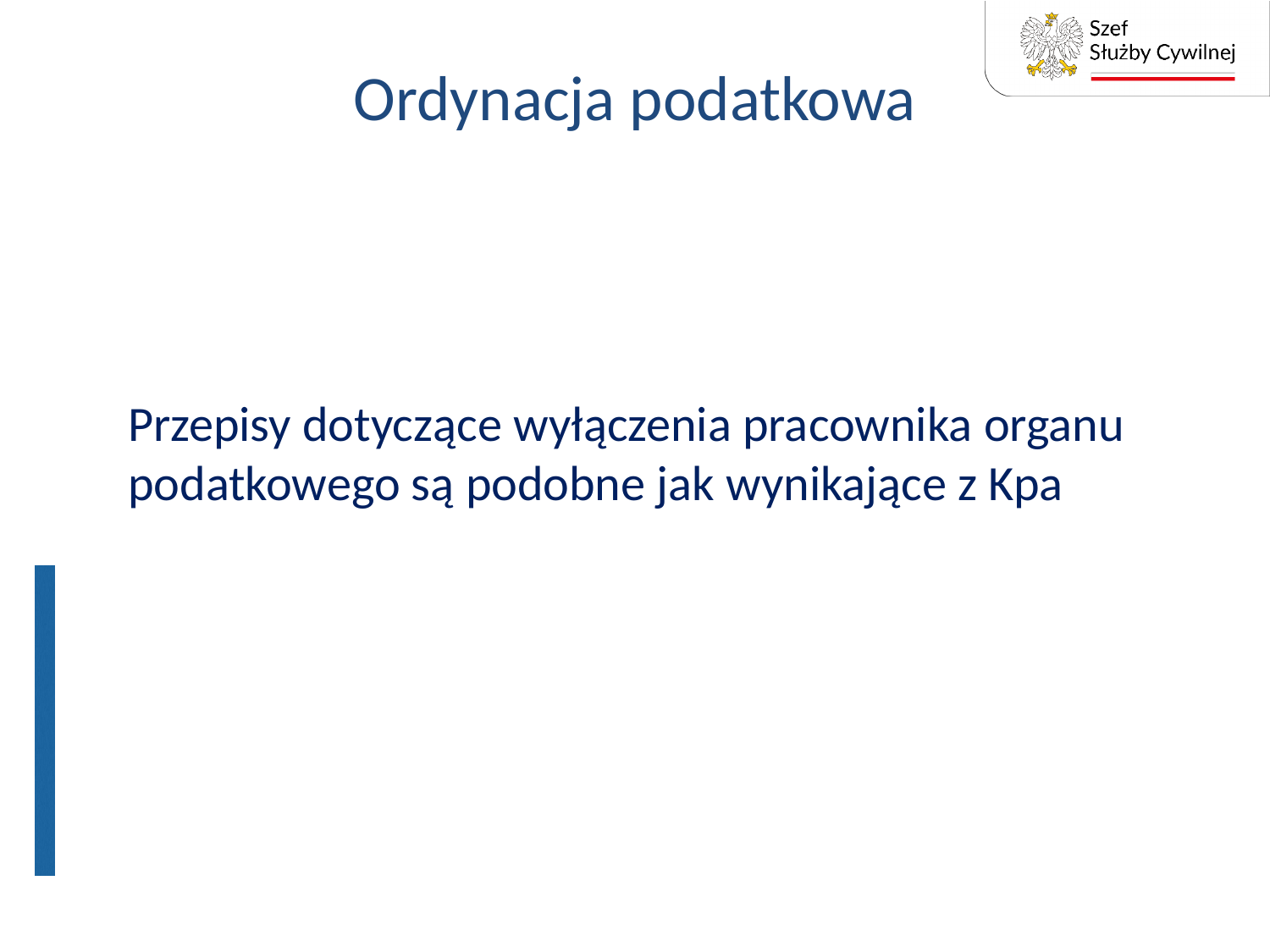

# Ordynacja podatkowa
Przepisy dotyczące wyłączenia pracownika organu podatkowego są podobne jak wynikające z Kpa